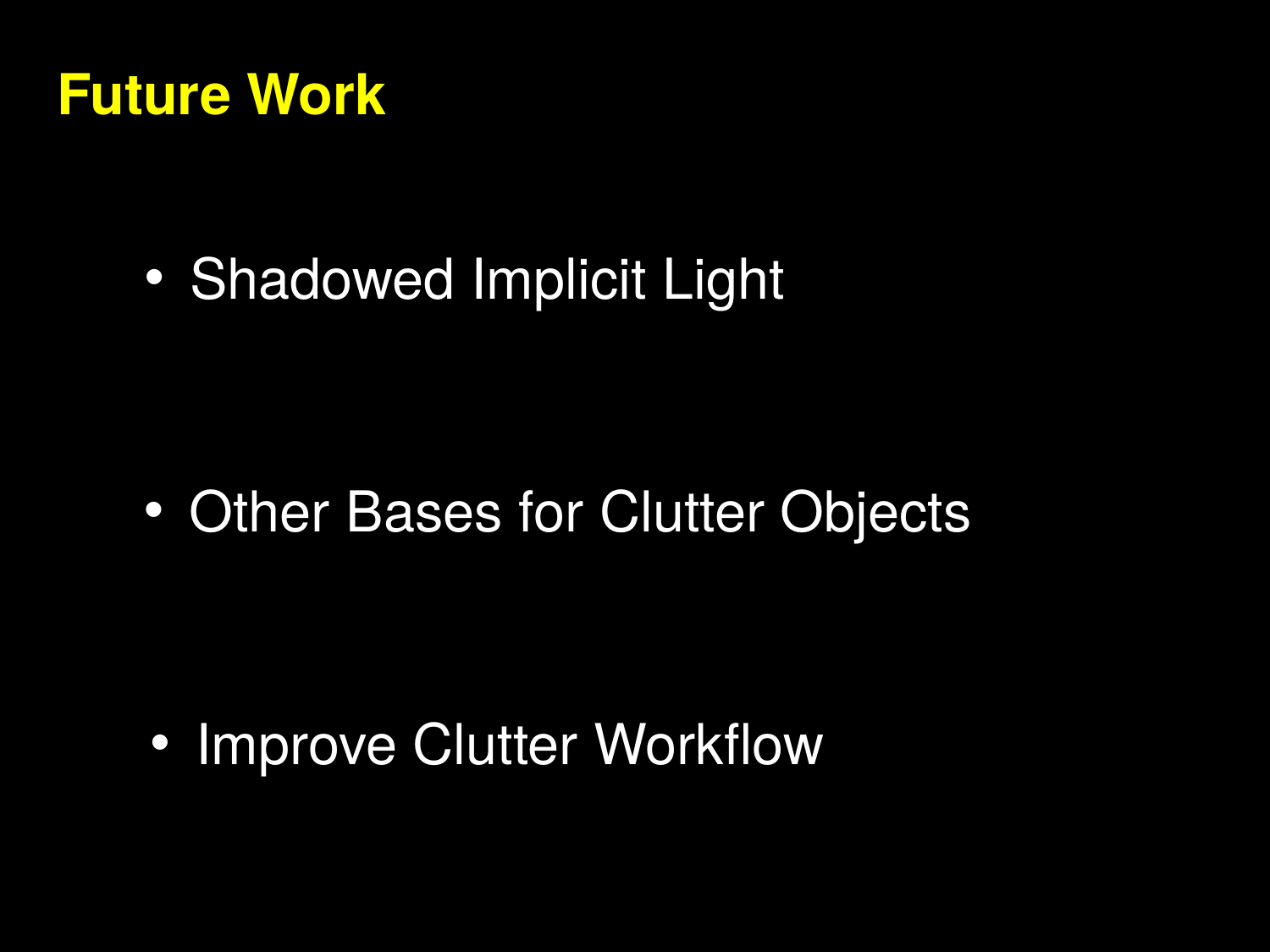

# Future Work
 Shadowed Implicit Light
 Other Bases for Clutter Objects
 Improve Clutter Workflow